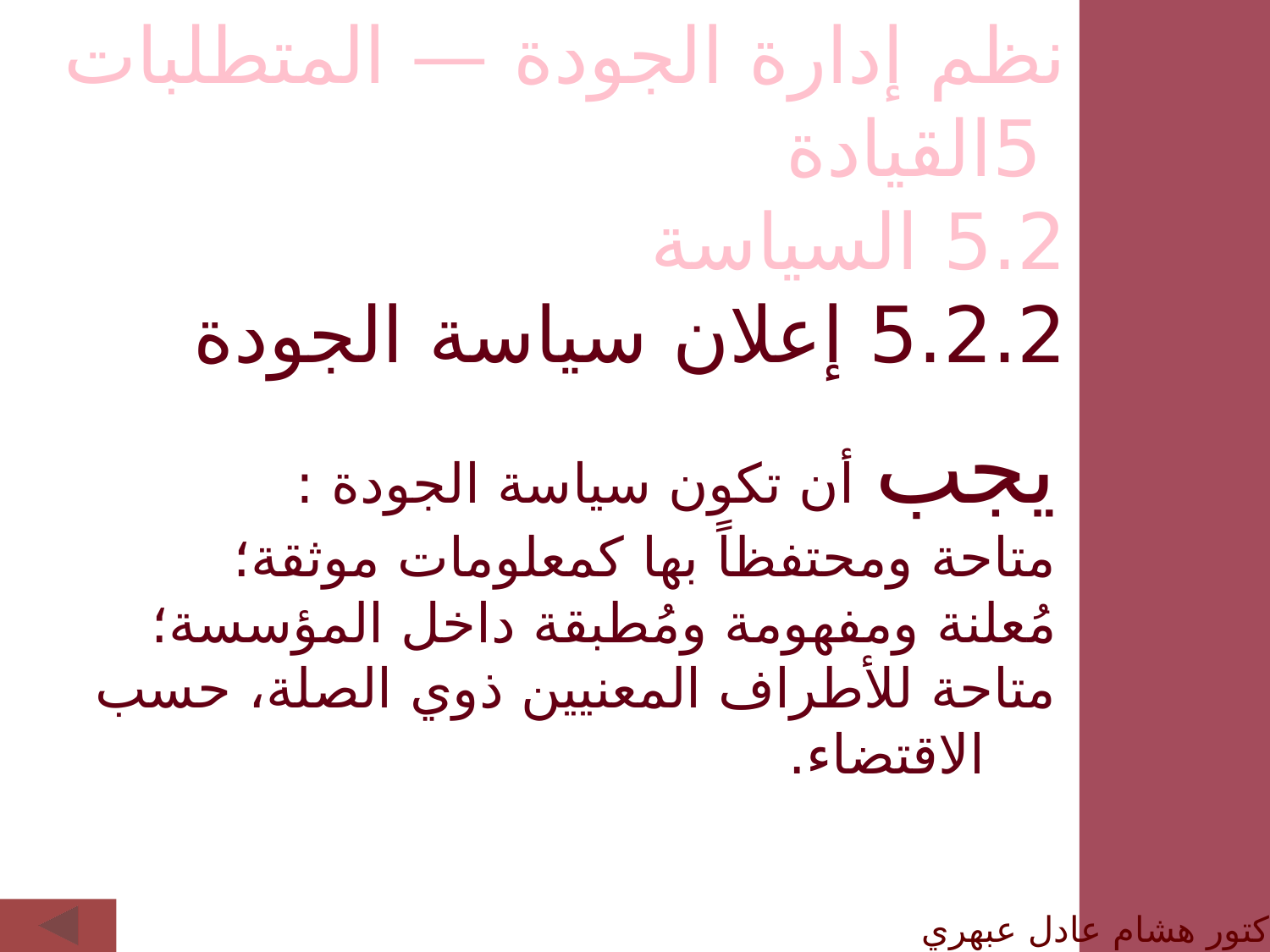

نظم إدارة الجودة — المتطلبات
 5القيادة
5.2 السياسة
5.2.2 إعلان سياسة الجودة

يجب أن تكون سياسة الجودة :
متاحة ومحتفظاً بها كمعلومات موثقة؛
مُعلنة ومفهومة ومُطبقة داخل المؤسسة؛
متاحة للأطراف المعنيين ذوي الصلة، حسب الاقتضاء.

الدكتور هشام عادل عبهري